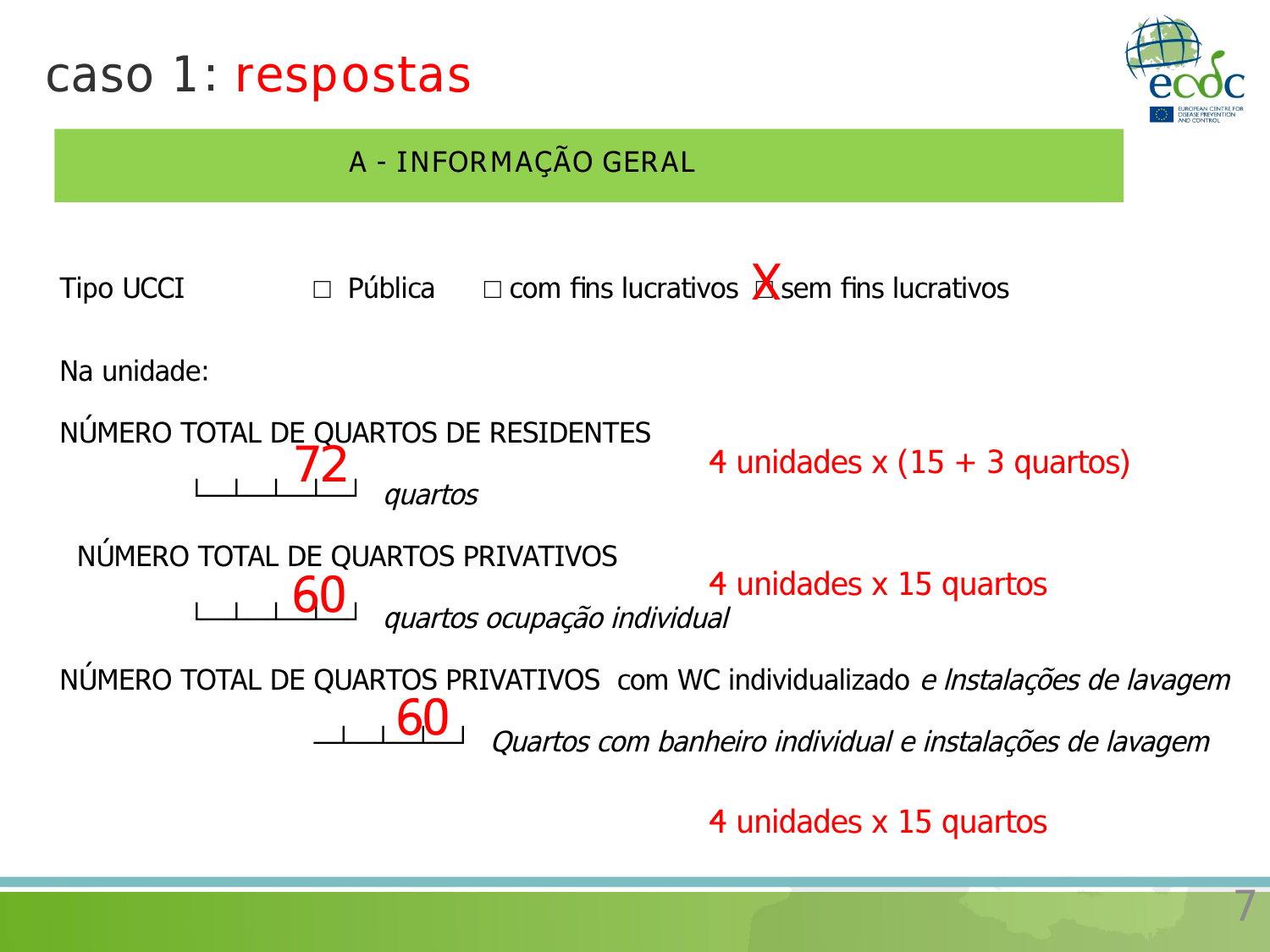

# caso 1: respostas

A - INFORMAÇÃO GERAL

X
Tipo UCCI   	□  Pública	     □ com fins lucrativos  □ sem fins lucrativos
Na unidade:
Número Total de QUARTOS DE RESIDENTES
	└─┴─┴─┴─┘  quartos
  Número Total de QUARTOS PRIVATIVOS
	└─┴─┴─┴─┘  quartos ocupação individual
Número Total de QUARTOS PRIVATIVOS  com WC individualizado e lnstalações de lavagem
		─┴─┴─┴─┘  Quartos com banheiro individual e instalações de lavagem

72
4 unidades x (15 + 3 quartos)
4 unidades x 15 quartos
60
60
4 unidades x 15 quartos
7